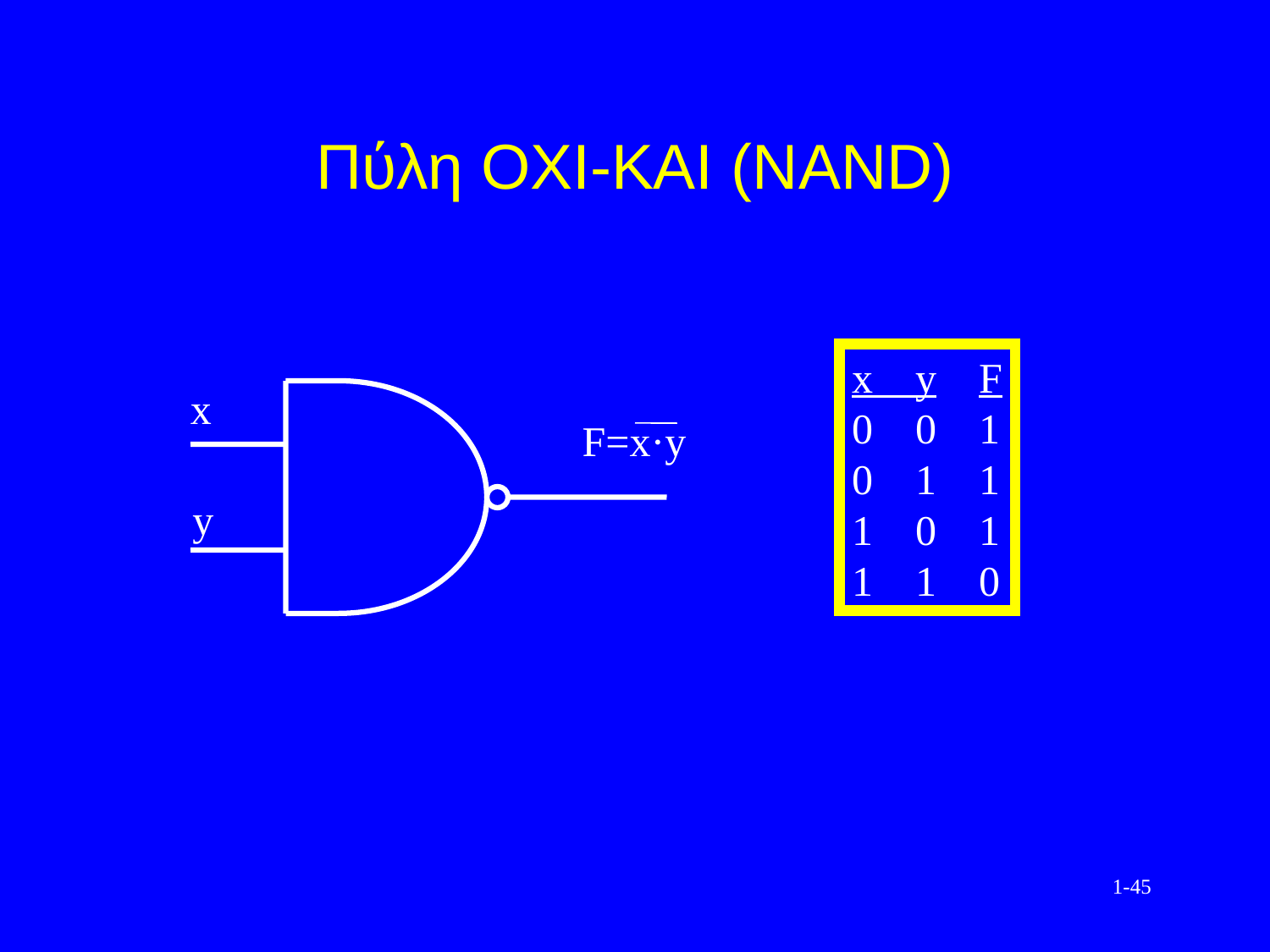

# Πύλη ΟΧΙ-ΚΑΙ (ΝAND)
x    y	F
0    0	1
0    1	1
1    0	1
1    1	0
x

F=x·y

y